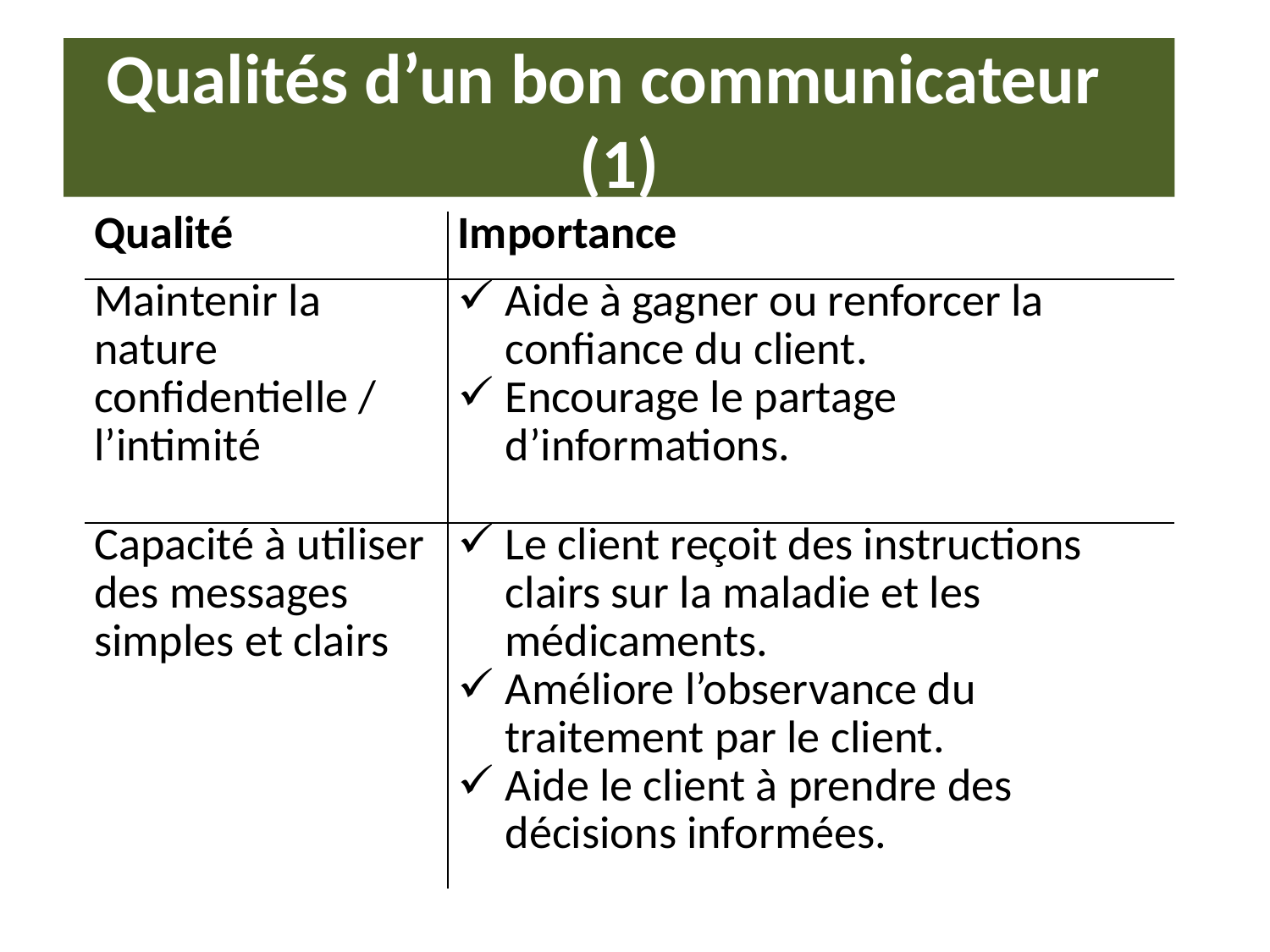

# Qualités d’un bon communicateur   (1)
| Qualité | Importance |
| --- | --- |
| Maintenir la nature confidentielle / l’intimité | Aide à gagner ou renforcer la confiance du client. Encourage le partage d’informations. |
| Capacité à utiliser des messages simples et clairs | Le client reçoit des instructions clairs sur la maladie et les médicaments. Améliore l’observance du traitement par le client. Aide le client à prendre des décisions informées. |